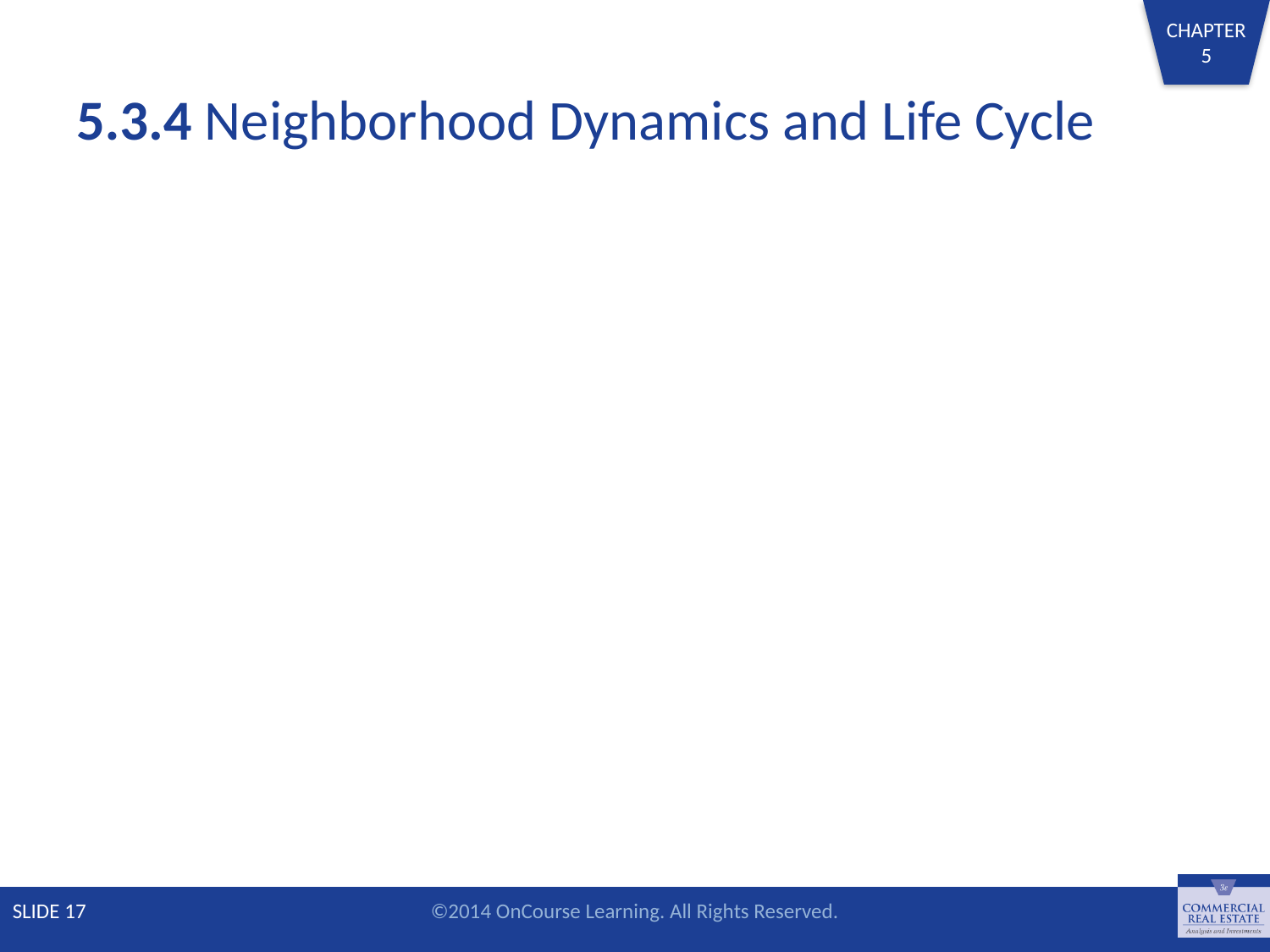

# 5.3.4 Neighborhood Dynamics and Life Cycle

SLIDE 17